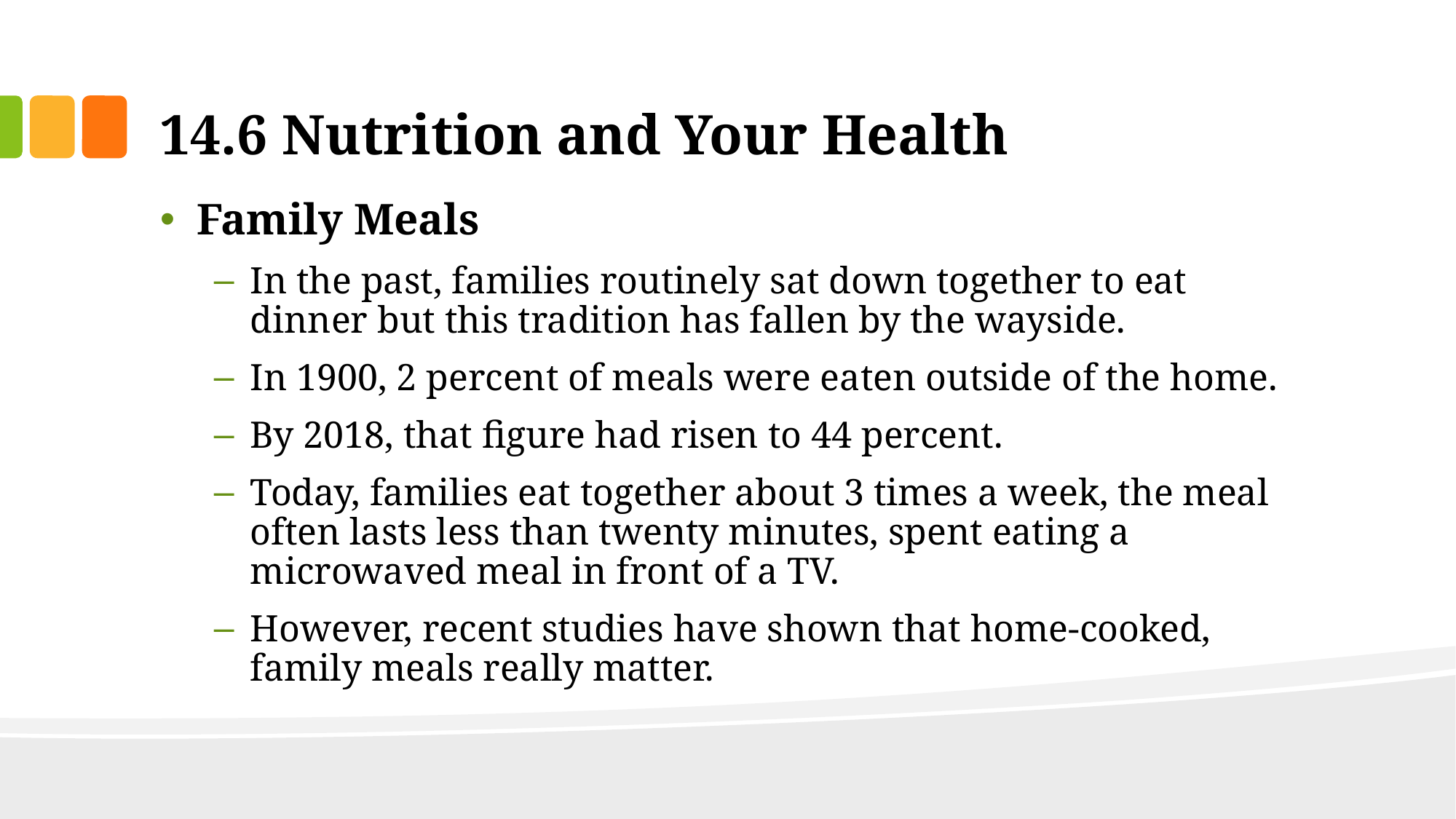

# 14.6 Nutrition and Your Health
Family Meals
In the past, families routinely sat down together to eat dinner but this tradition has fallen by the wayside.
In 1900, 2 percent of meals were eaten outside of the home.
By 2018, that figure had risen to 44 percent.
Today, families eat together about 3 times a week, the meal often lasts less than twenty minutes, spent eating a microwaved meal in front of a TV.
However, recent studies have shown that home-cooked, family meals really matter.